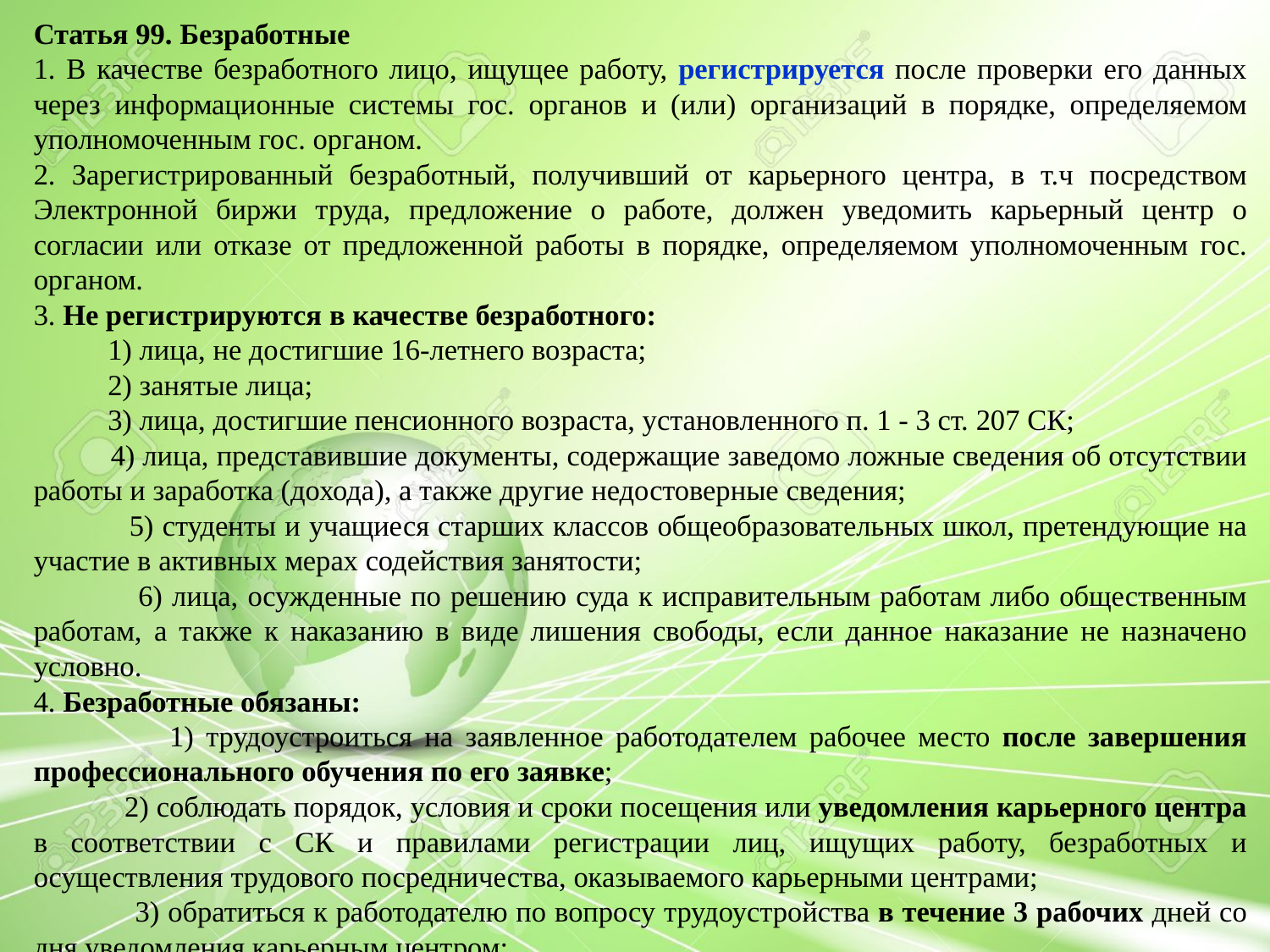

Статья 99. Безработные
1. В качестве безработного лицо, ищущее работу, регистрируется после проверки его данных через информационные системы гос. органов и (или) организаций в порядке, определяемом уполномоченным гос. органом.
2. Зарегистрированный безработный, получивший от карьерного центра, в т.ч посредством Электронной биржи труда, предложение о работе, должен уведомить карьерный центр о согласии или отказе от предложенной работы в порядке, определяемом уполномоченным гос. органом.
3. Не регистрируются в качестве безработного:
          1) лица, не достигшие 16-летнего возраста;
          2) занятые лица;
          3) лица, достигшие пенсионного возраста, установленного п. 1 - 3 ст. 207 СК;
          4) лица, представившие документы, содержащие заведомо ложные сведения об отсутствии работы и заработка (дохода), а также другие недостоверные сведения;
           5) студенты и учащиеся старших классов общеобразовательных школ, претендующие на участие в активных мерах содействия занятости;
           6) лица, осужденные по решению суда к исправительным работам либо общественным работам, а также к наказанию в виде лишения свободы, если данное наказание не назначено условно.
4. Безработные обязаны:
           1) трудоустроиться на заявленное работодателем рабочее место после завершения профессионального обучения по его заявке;
            2) соблюдать порядок, условия и сроки посещения или уведомления карьерного центра в соответствии с СК и правилами регистрации лиц, ищущих работу, безработных и осуществления трудового посредничества, оказываемого карьерными центрами;
            3) обратиться к работодателю по вопросу трудоустройства в течение 3 рабочих дней со дня уведомления карьерным центром;